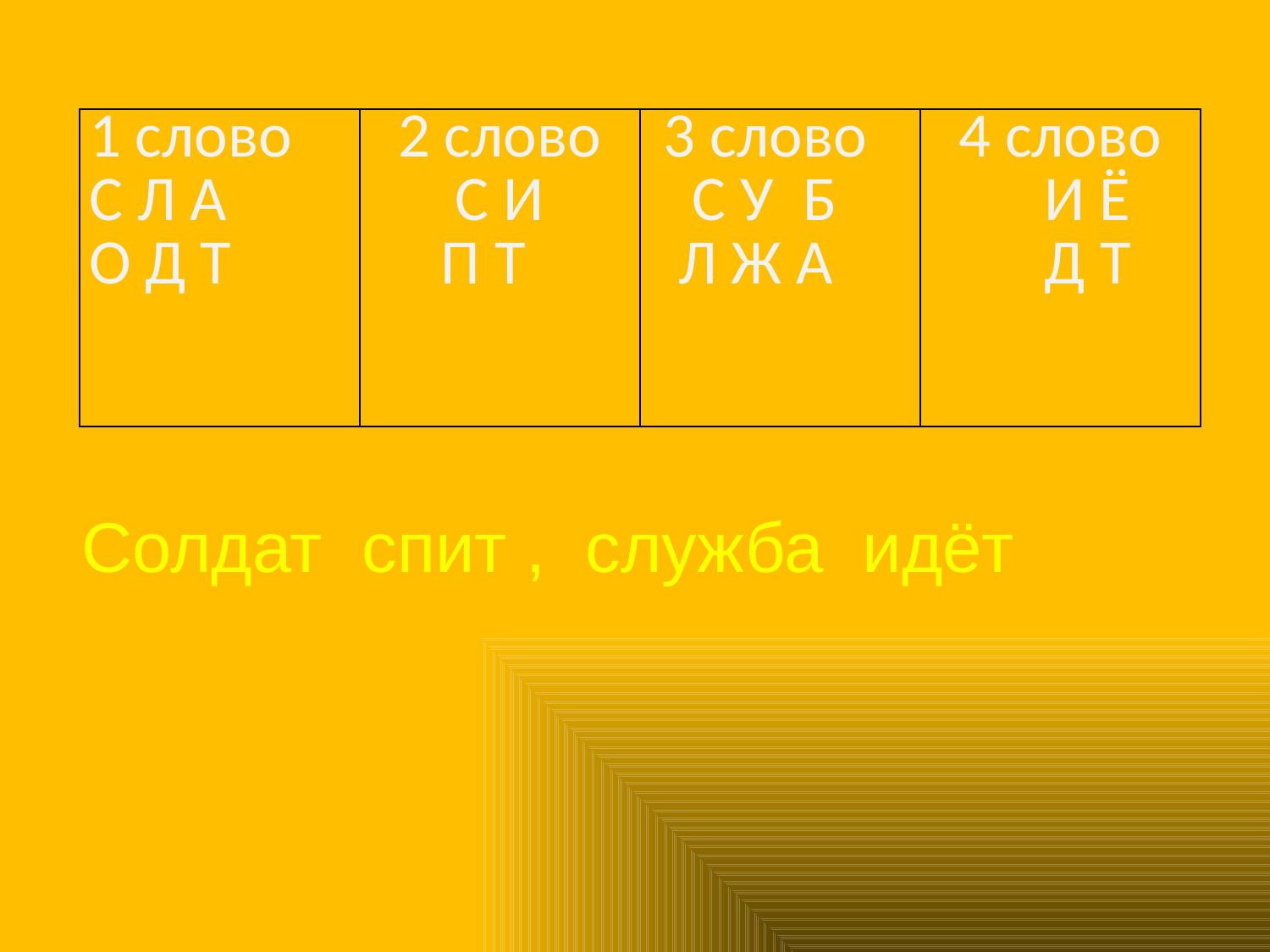

| 1 слово С Л А О Д Т | 2 слово С И П Т | 3 слово С У Б Л Ж А | 4 слово И Ё Д Т |
| --- | --- | --- | --- |
Солдат  спит ,  служба  идёт